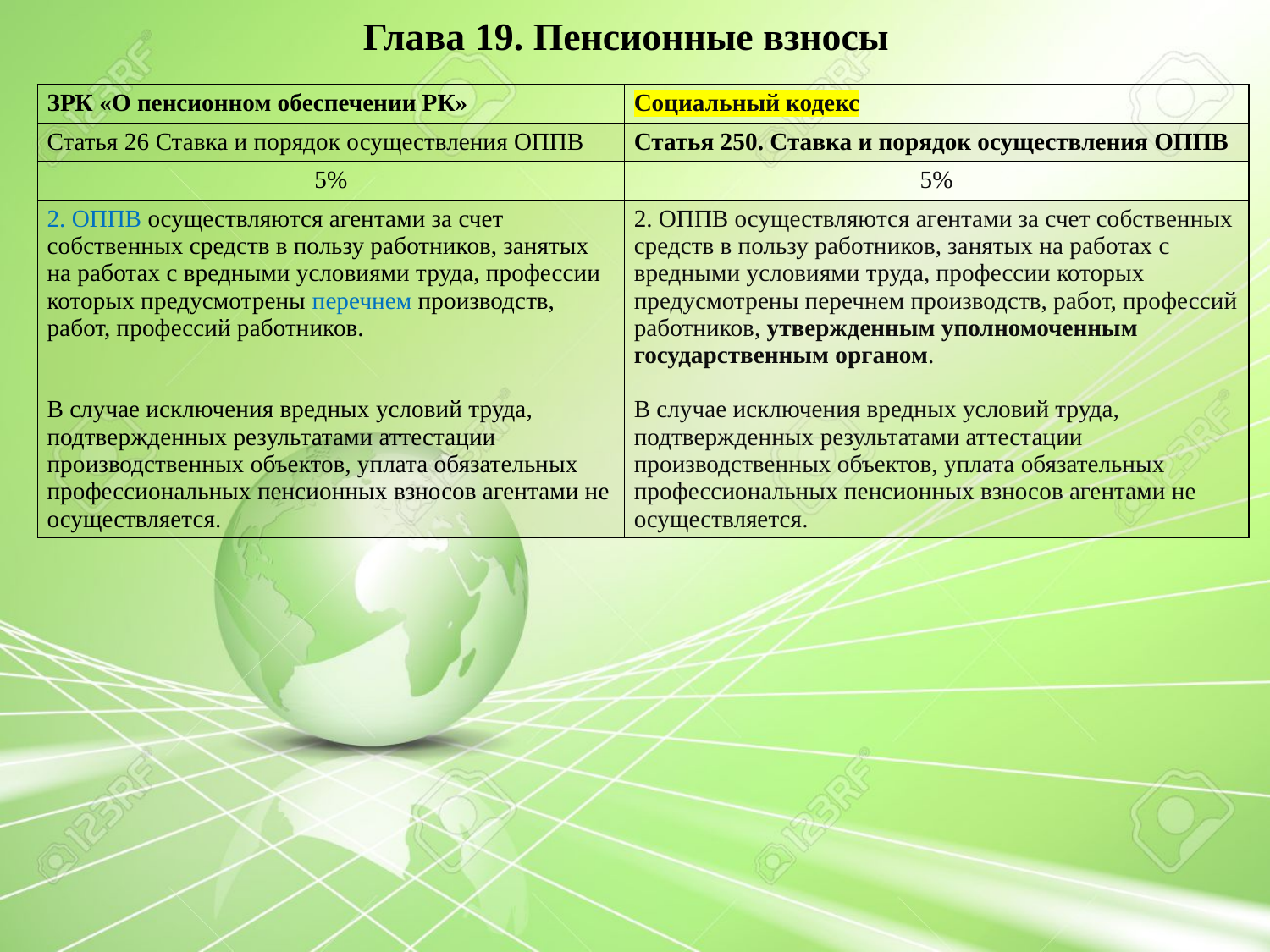

Глава 19. Пенсионные взносы
| ЗРК «О пенсионном обеспечении РК» | Социальный кодекс |
| --- | --- |
| Статья 26 Ставка и порядок осуществления ОППВ | Статья 250. Ставка и порядок осуществления ОППВ |
| 5% | 5% |
| 2. ОППВ осуществляются агентами за счет собственных средств в пользу работников, занятых на работах с вредными условиями труда, профессии которых предусмотрены перечнем производств, работ, профессий работников. В случае исключения вредных условий труда, подтвержденных результатами аттестации производственных объектов, уплата обязательных профессиональных пенсионных взносов агентами не осуществляется. | 2. ОППВ осуществляются агентами за счет собственных средств в пользу работников, занятых на работах с вредными условиями труда, профессии которых предусмотрены перечнем производств, работ, профессий работников, утвержденным уполномоченным государственным органом. В случае исключения вредных условий труда, подтвержденных результатами аттестации производственных объектов, уплата обязательных профессиональных пенсионных взносов агентами не осуществляется. |